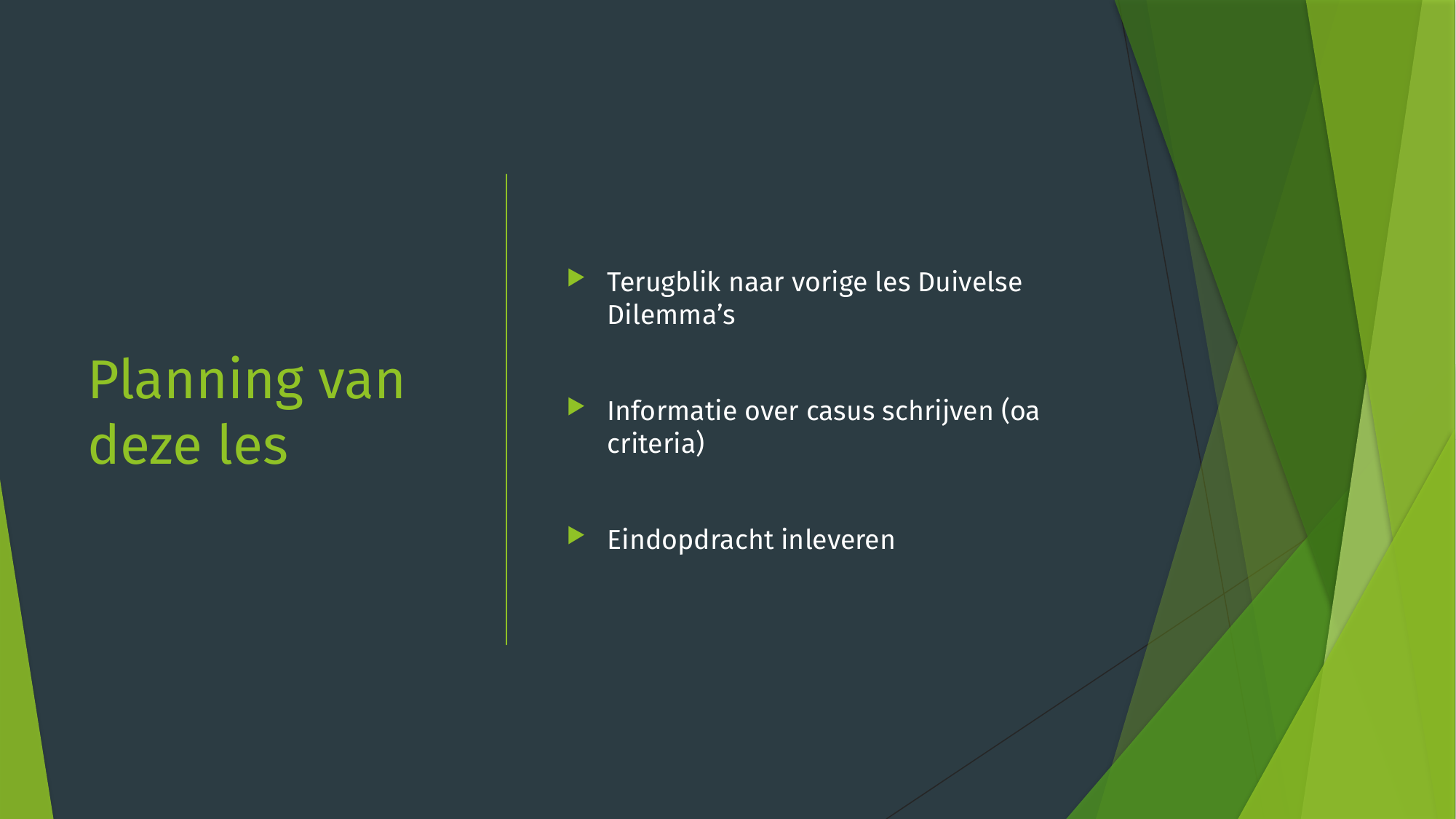

# Planning van deze les
Terugblik naar vorige les Duivelse Dilemma’s

Informatie over casus schrijven (oa criteria)

Eindopdracht inleveren